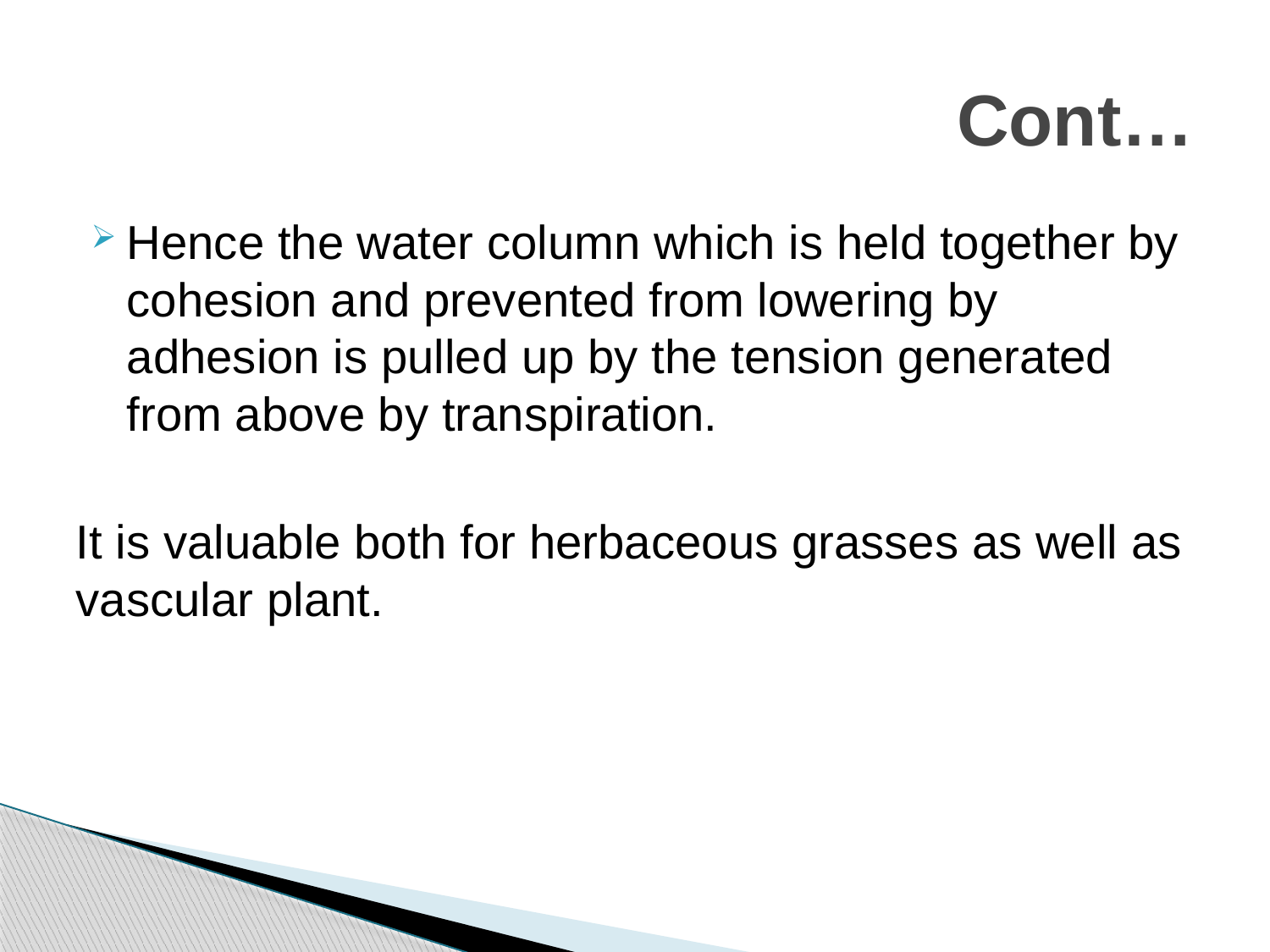

# Cont…
Hence the water column which is held together by cohesion and prevented from lowering by adhesion is pulled up by the tension generated from above by transpiration.

It is valuable both for herbaceous grasses as well as vascular plant.